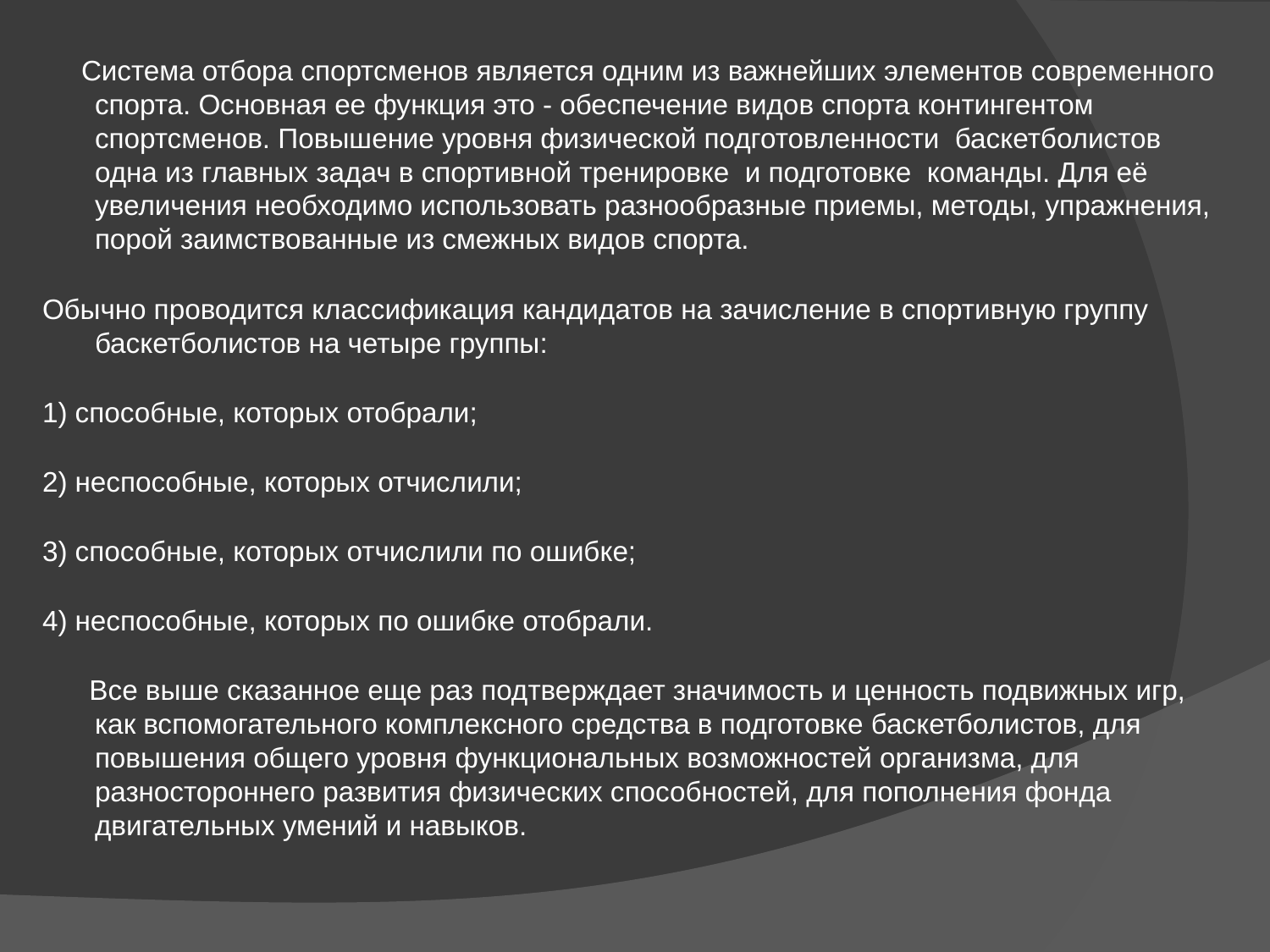

Система отбора спортсменов является одним из важнейших элементов современного спорта. Основная ее функция это - обеспечение видов спорта контингентом спортсменов. Повышение уровня физической подготовленности  баскетболистов одна из главных задач в спортивной тренировке  и подготовке  команды. Для её увеличения необходимо использовать разнообразные приемы, методы, упражнения, порой заимствованные из смежных видов спорта.
Обычно проводится классификация кандидатов на зачисление в спортивную группу баскетболистов на четыре группы:
1) способные, которых отобрали;
2) неспособные, которых отчислили;
3) способные, которых отчислили по ошибке;
4) неспособные, которых по ошибке отобрали.
      Все выше сказанное еще раз подтверждает значимость и ценность подвижных игр, как вспомогательного комплексного средства в подготовке баскетболистов, для повышения общего уровня функциональных возможностей организма, для разностороннего развития физических способностей, для пополнения фонда двигательных умений и навыков.